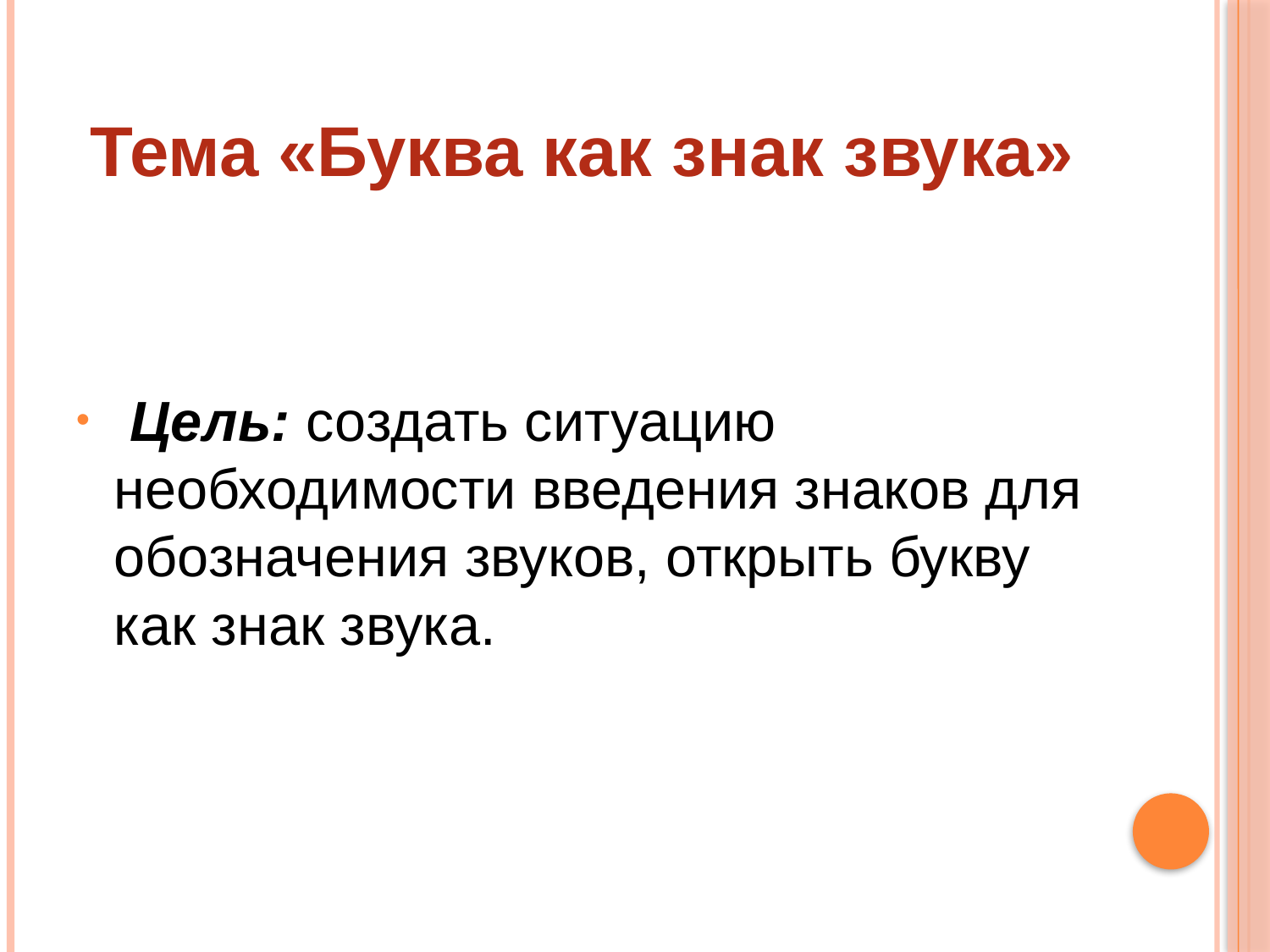

# Тема «Буква как знак звука»

 Цель: создать ситуацию     необходимости введения знаков для обозначения звуков, открыть букву как знак звука.